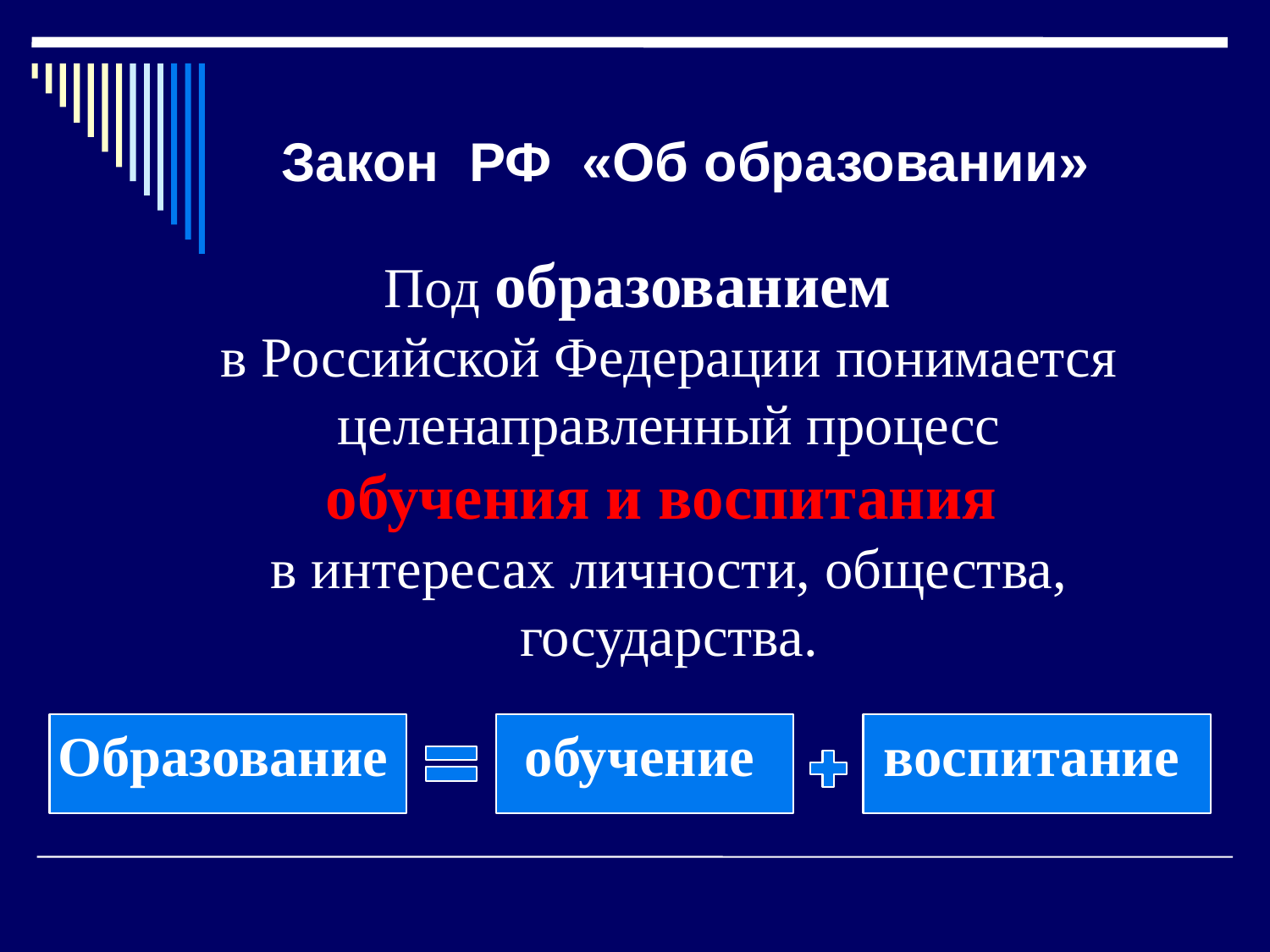

# Закон  РФ  «Об образовании»
Под образованием
в Российской Федерации понимается целенаправленный процесс обучения и воспитания
в интересах личности, общества, государства.
Образование

обучение

воспитание